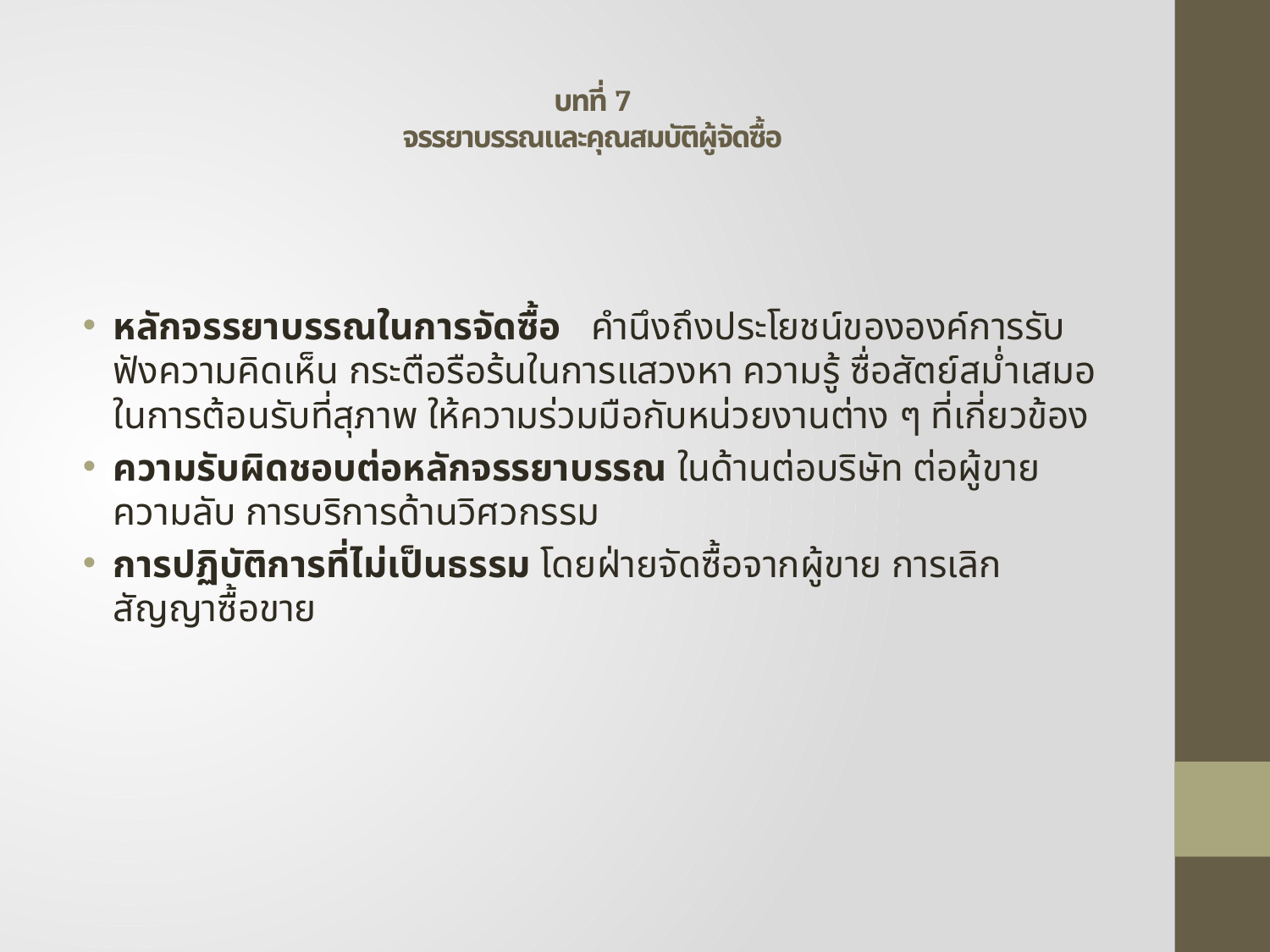

# บทที่ 7 จรรยาบรรณและคุณสมบัติผู้จัดซื้อ
หลักจรรยาบรรณในการจัดซื้อ   คำนึงถึงประโยชน์ขององค์การรับฟังความคิดเห็น กระตือรือร้นในการแสวงหา ความรู้ ซื่อสัตย์สม่ำเสมอ ในการต้อนรับที่สุภาพ ให้ความร่วมมือกับหน่วยงานต่าง ๆ ที่เกี่ยวข้อง
ความรับผิดชอบต่อหลักจรรยาบรรณ ในด้านต่อบริษัท ต่อผู้ขาย ความลับ การบริการด้านวิศวกรรม
การปฏิบัติการที่ไม่เป็นธรรม โดยฝ่ายจัดซื้อจากผู้ขาย การเลิกสัญญาซื้อขาย